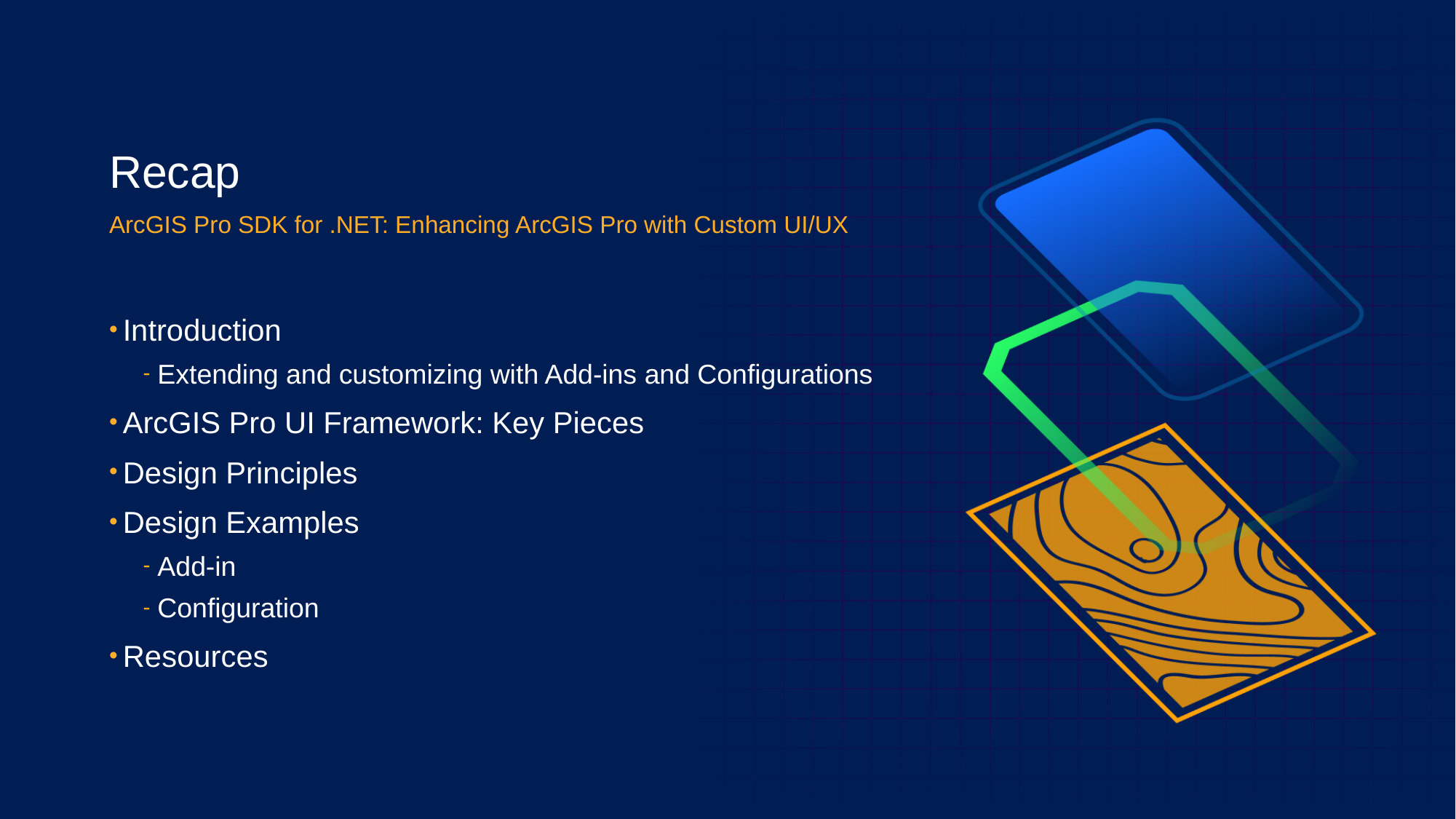

# Recap
ArcGIS Pro SDK for .NET: Enhancing ArcGIS Pro with Custom UI/UX
Introduction
Extending and customizing with Add-ins and Configurations
ArcGIS Pro UI Framework: Key Pieces
Design Principles
Design Examples
Add-in
Configuration
Resources